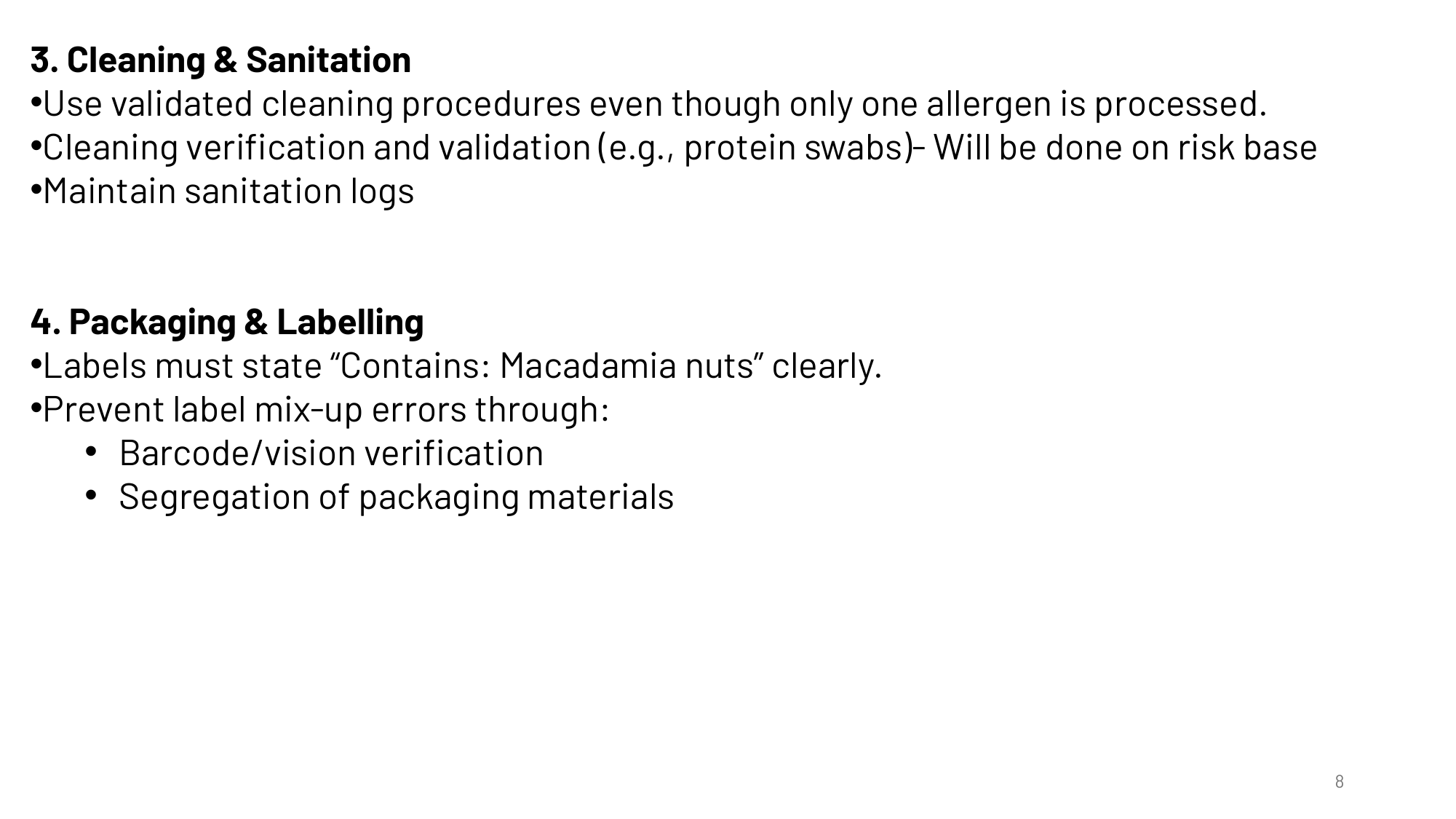

3. Cleaning & Sanitation
Use validated cleaning procedures even though only one allergen is processed.
Cleaning verification and validation (e.g., protein swabs)- Will be done on risk base
Maintain sanitation logs

4. Packaging & Labelling
Labels must state “Contains: Macadamia nuts” clearly.
Prevent label mix-up errors through:
Barcode/vision verification
Segregation of packaging materials
8